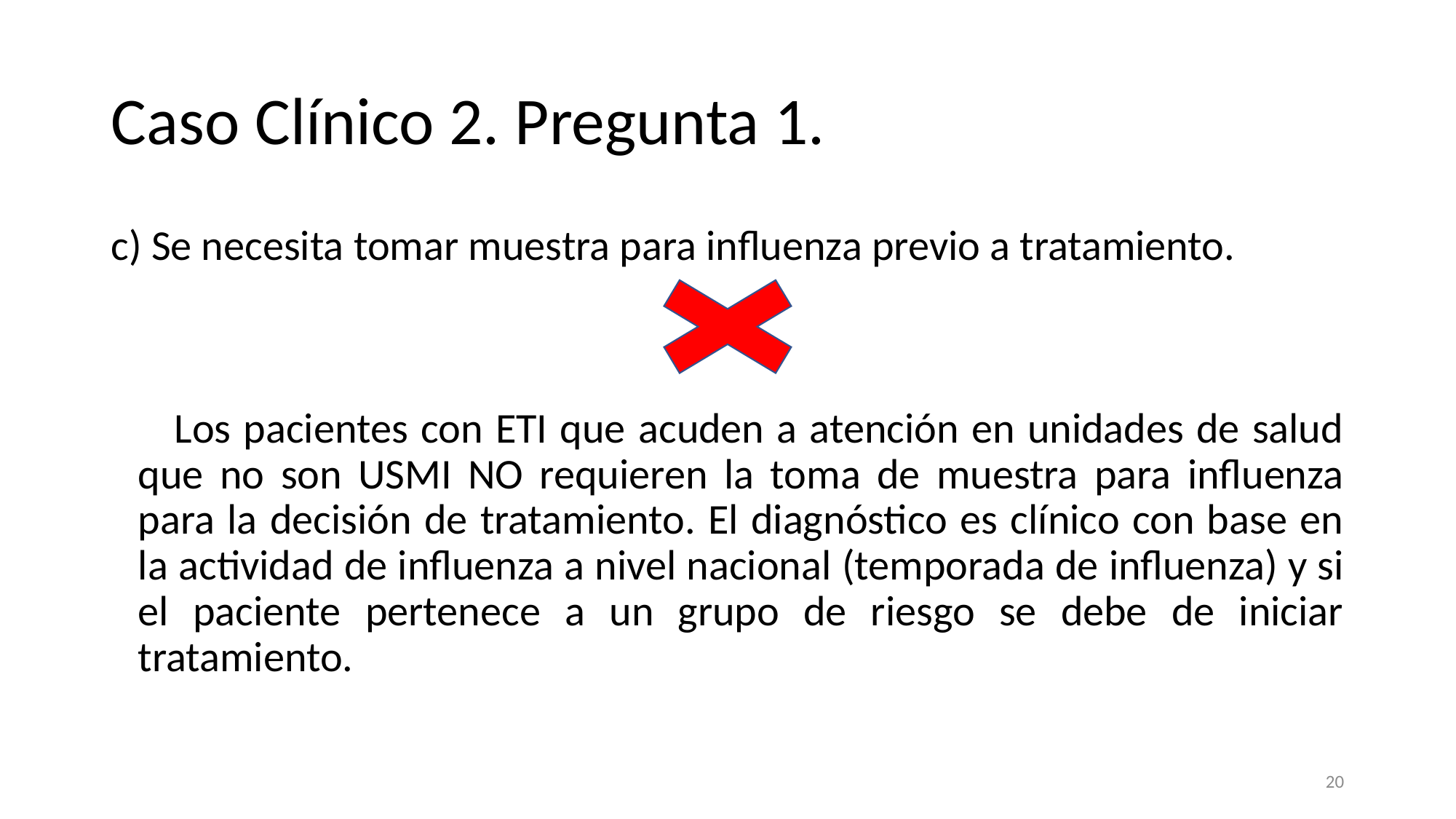

# Caso Clínico 2. Pregunta 1.
c) Se necesita tomar muestra para influenza previo a tratamiento.

     Los pacientes con ETI que acuden a atención en unidades de salud que no son USMI NO requieren la toma de muestra para influenza para la decisión de tratamiento. El diagnóstico es clínico con base en la actividad de influenza a nivel nacional (temporada de influenza) y si el paciente pertenece a un grupo de riesgo se debe de iniciar tratamiento.

20